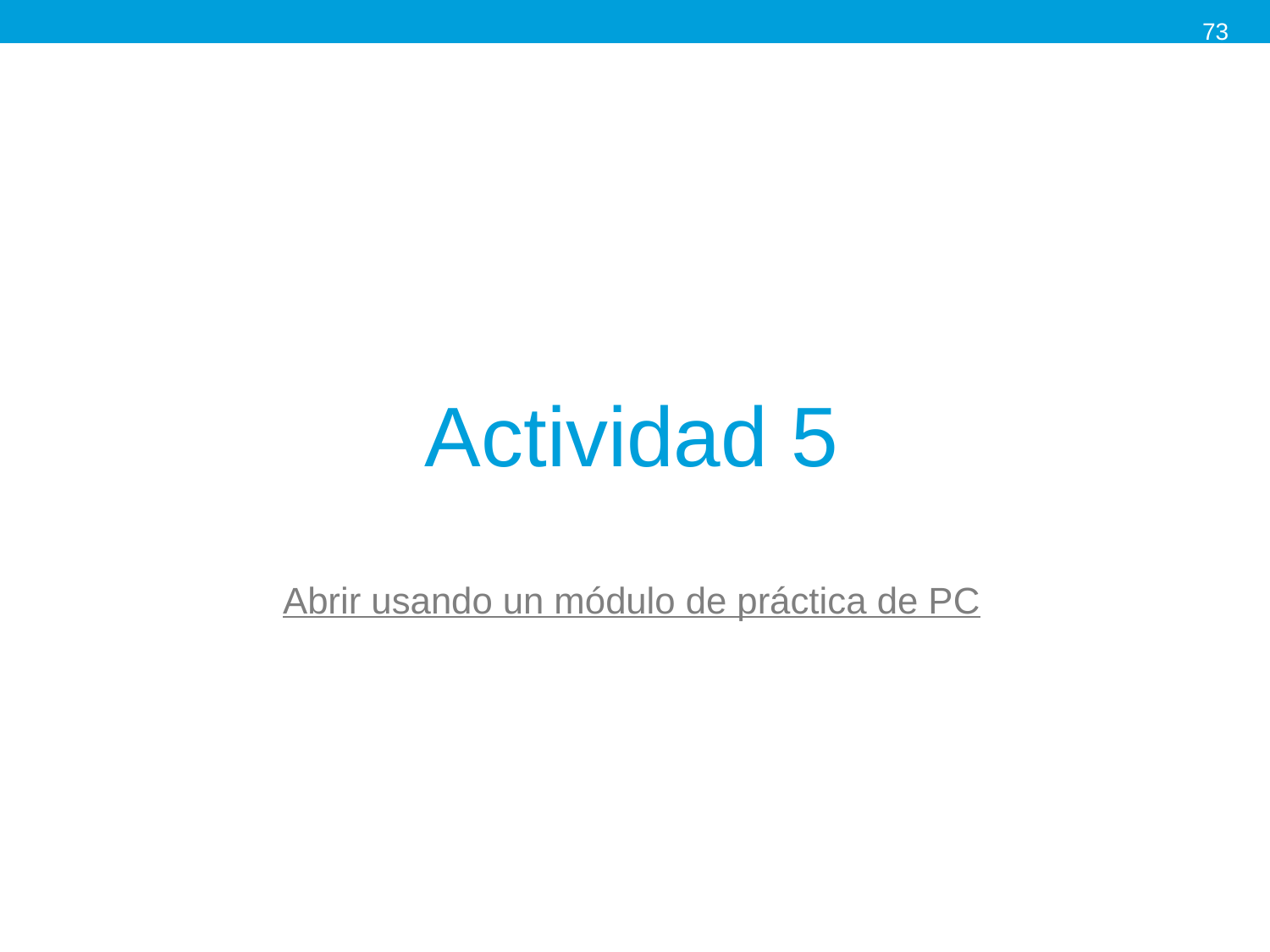

73
# Actividad 5
Abrir usando un módulo de práctica de PC